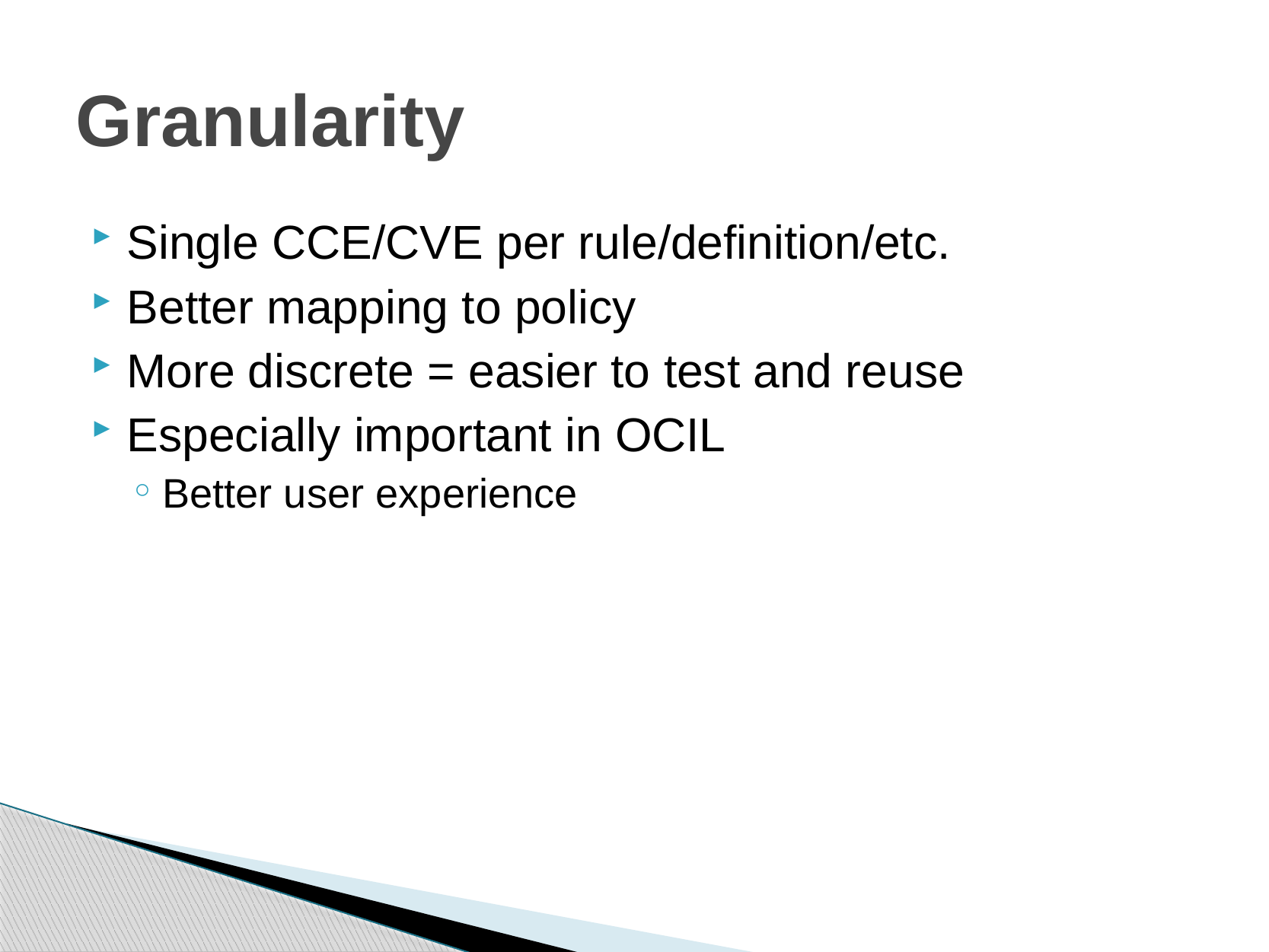

# Granularity
Single CCE/CVE per rule/definition/etc.
Better mapping to policy
More discrete = easier to test and reuse
Especially important in OCIL
Better user experience